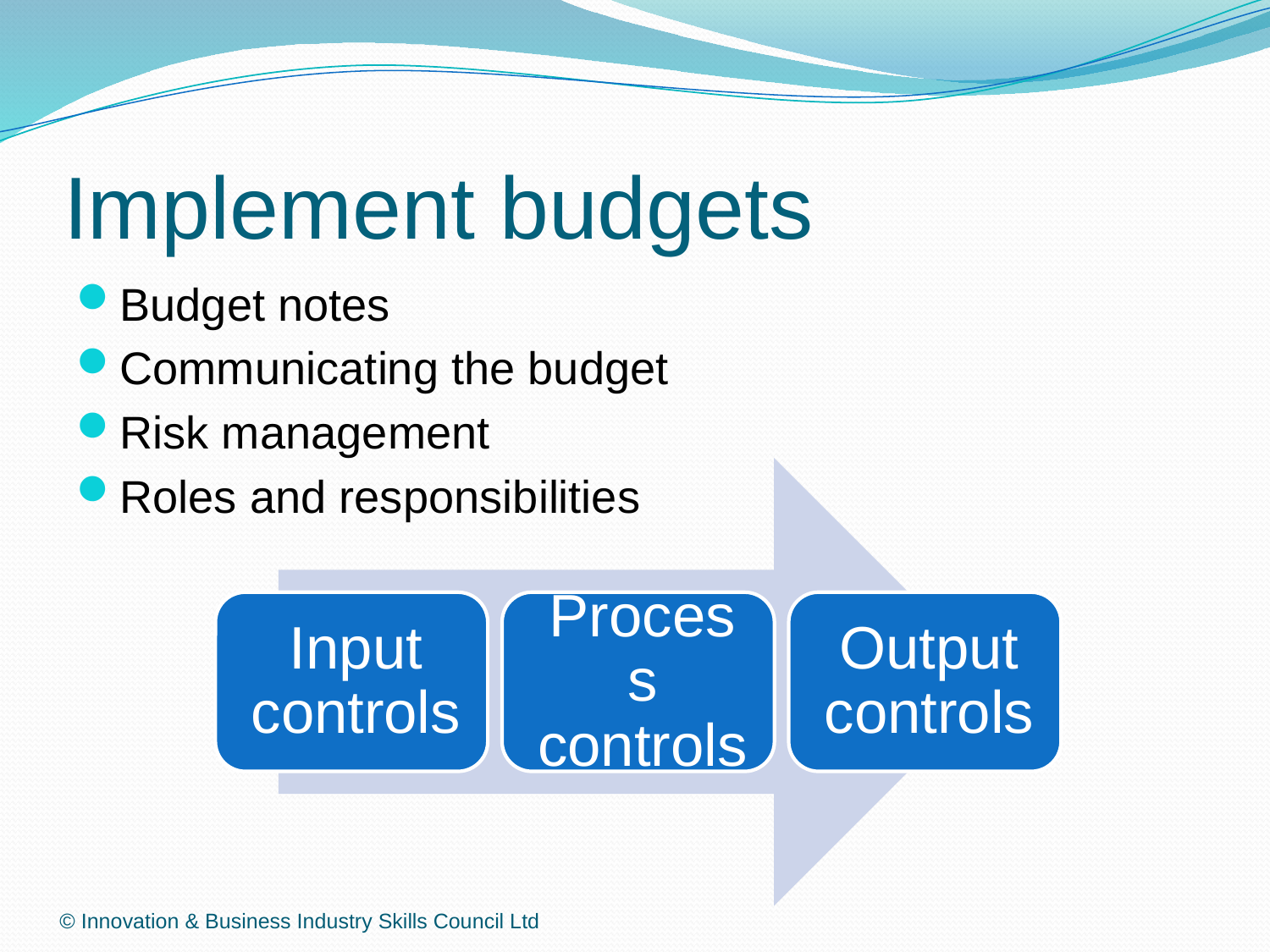

# Implement budgets
Budget notes
Communicating the budget
Risk management
Roles and responsibilities

Input controls
Process controls
Output controls
© Innovation & Business Industry Skills Council Ltd